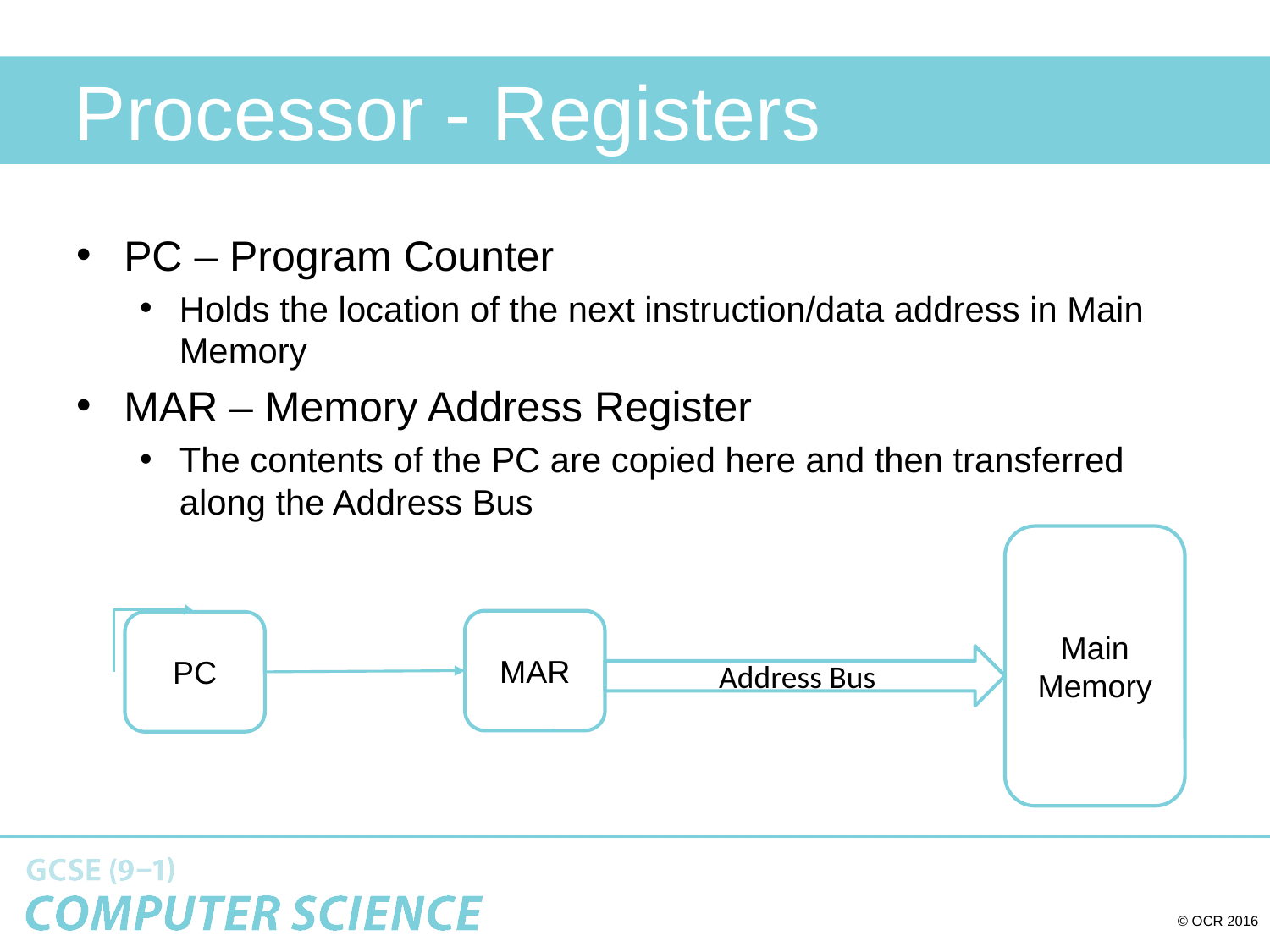

# Processor - Registers
PC – Program Counter
Holds the location of the next instruction/data address in Main Memory
MAR – Memory Address Register
The contents of the PC are copied here and then transferred along the Address Bus

Main Memory
MAR
PC
Address Bus